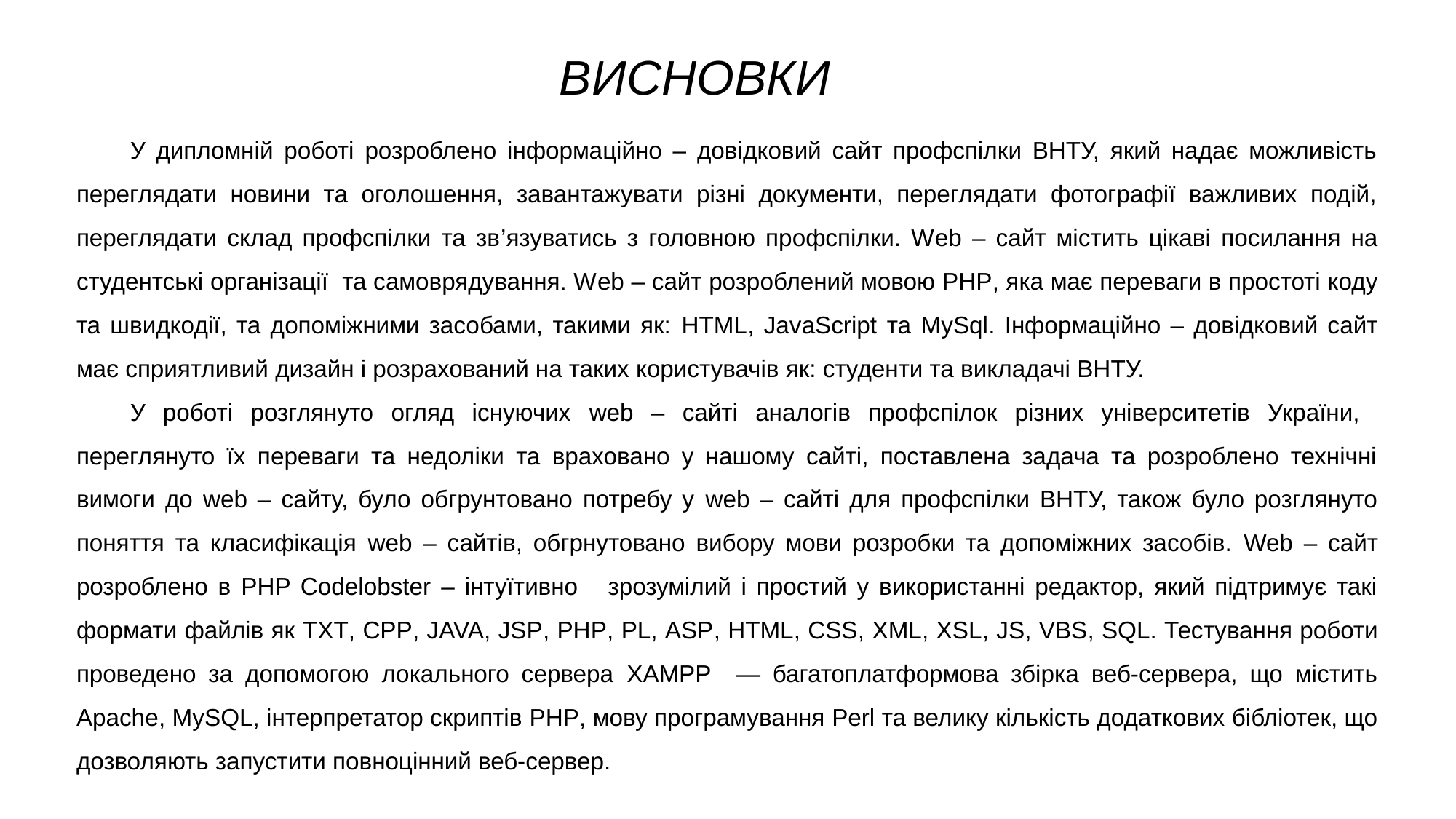

# ВИСНОВКИ
У дипломній роботі розроблено інформаційно – довідковий сайт профспілки ВНТУ, який надає можливість переглядати новини та оголошення, завантажувати різні документи, переглядати фотографії важливих подій, переглядати склад профспілки та зв’язуватись з головною профспілки. Web – сайт містить цікаві посилання на студентські організації  та самоврядування. Web – сайт розроблений мовою PHP, яка має переваги в простоті коду та швидкодії, та допоміжними засобами, такими як: HTML, JavaScript та MySql. Інформаційно – довідковий сайт має сприятливий дизайн і розрахований на таких користувачів як: студенти та викладачі ВНТУ.
У роботі розглянуто огляд існуючих web – сайті аналогів профспілок різних університетів України,  переглянуто їх переваги та недоліки та враховано у нашому сайті, поставлена задача та розроблено технічні вимоги до web – сайту, було обгрунтовано потребу у web – сайті для профспілки ВНТУ, також було розглянуто поняття та класифікація web – сайтів, обгрнутовано вибору мови розробки та допоміжних засобів. Web – сайт розроблено в PHP Codelobster – інтуїтивно   зрозумілий і простий у використанні редактор, який підтримує такі формати файлів як TXT, CPP, JAVA, JSP, PHP, PL, ASP, HTML, CSS, XML, XSL, JS, VBS, SQL. Тестування роботи проведено за допомогою локального сервера XAMPP  — багатоплатформова збірка веб-сервера, що містить Apache, MySQL, інтерпретатор скриптів PHP, мову програмування Perl та велику кількість додаткових бібліотек, що дозволяють запустити повноцінний веб-сервер.